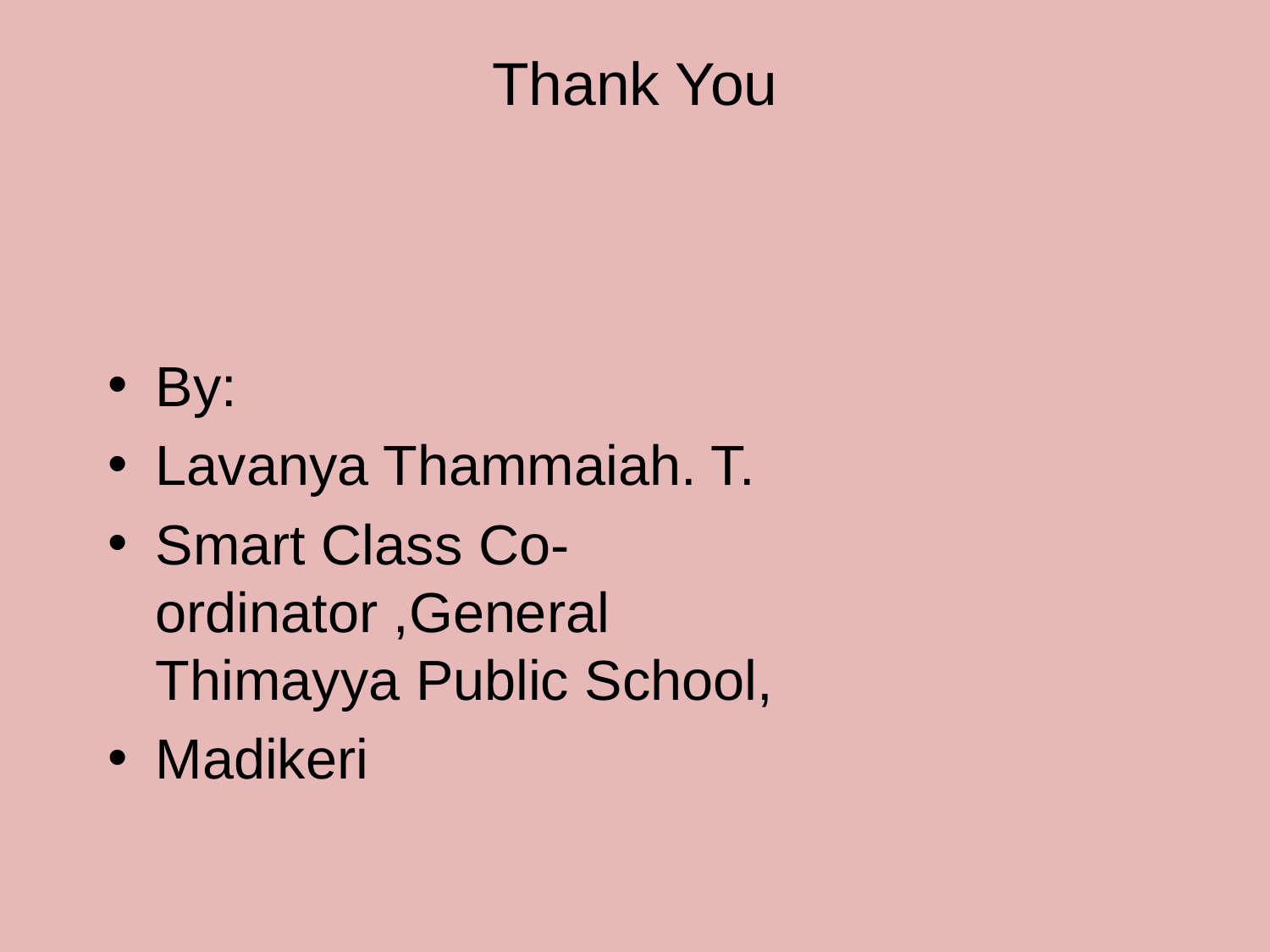

# Thank You

By:
Lavanya Thammaiah. T.
Smart Class Co-ordinator ,General Thimayya Public School,
Madikeri